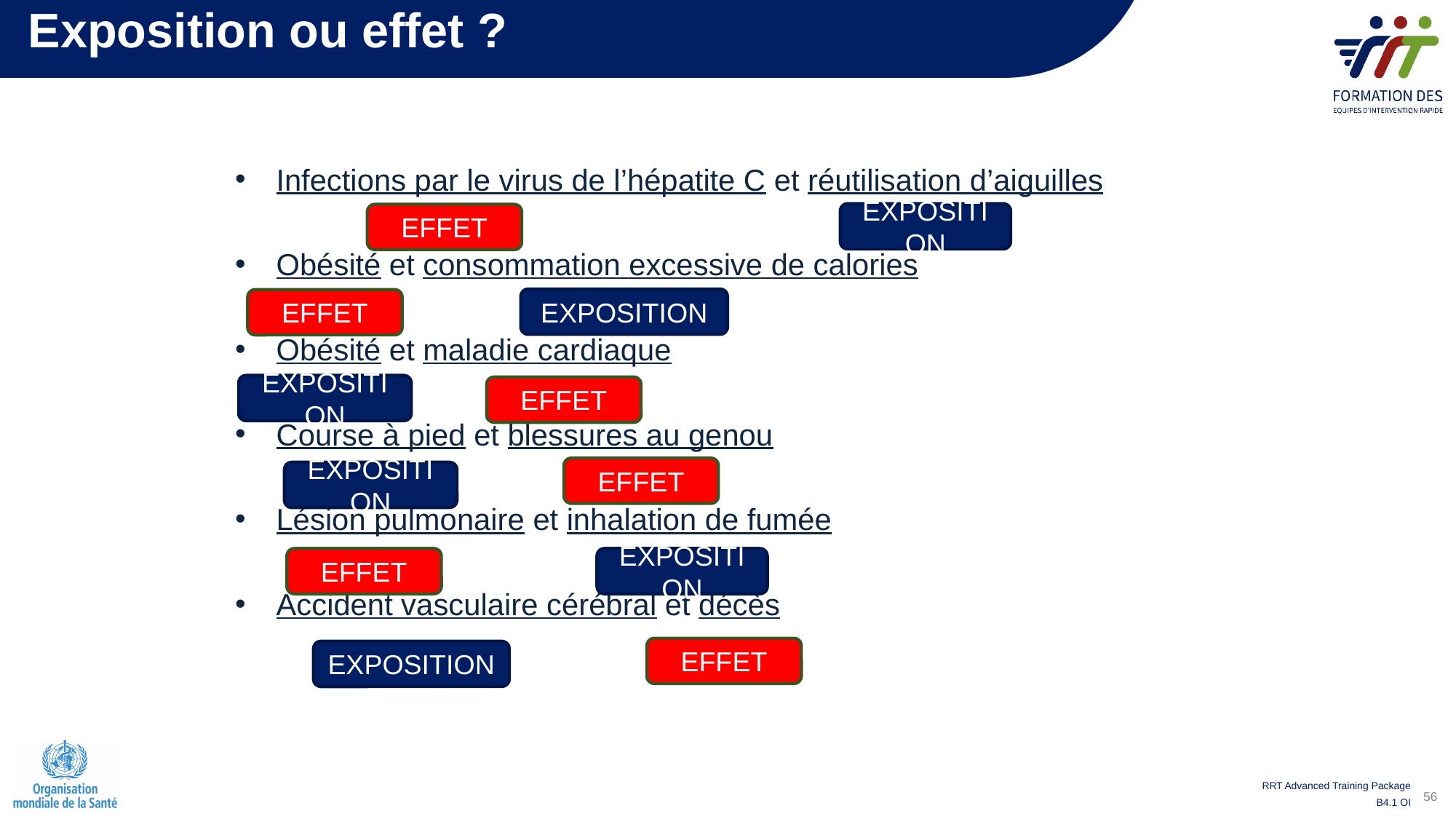

Exposition ou effet ?
Infections par le virus de l’hépatite C et réutilisation d’aiguilles

Obésité et consommation excessive de calories

Obésité et maladie cardiaque

Course à pied et blessures au genou

Lésion pulmonaire et inhalation de fumée

Accident vasculaire cérébral et décès

EXPOSITION
EFFET
EXPOSITION
EFFET
EXPOSITION
EFFET
EFFET
EXPOSITION
EFFET
EXPOSITION
EFFET
EXPOSITION